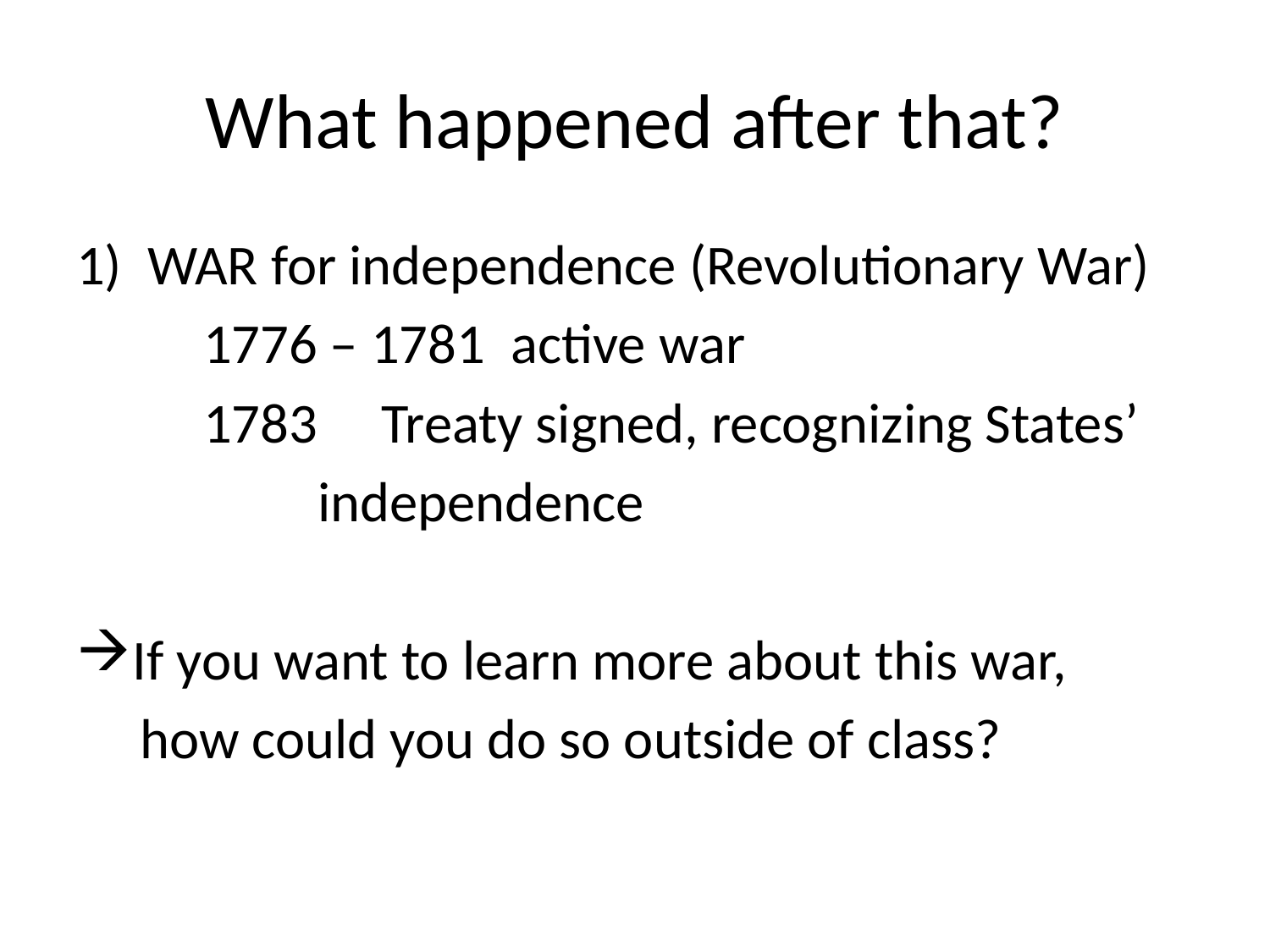

# What happened after that?
WAR for independence (Revolutionary War)
	1776 – 1781  active war
	1783	    Treaty signed, recognizing States’
                   independence

If you want to learn more about this war,
     how could you do so outside of class?